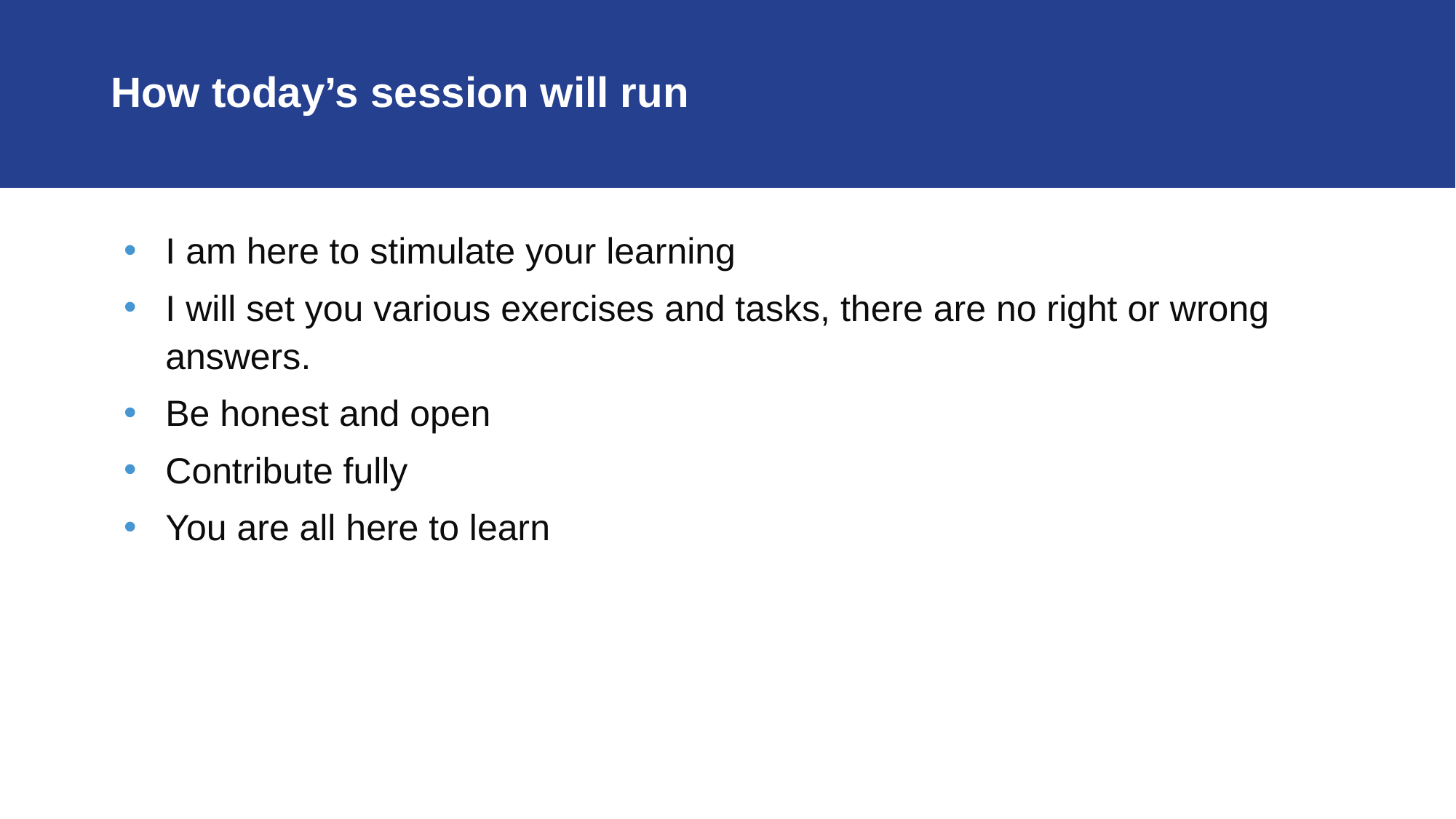

# How today’s session will run
I am here to stimulate your learning
I will set you various exercises and tasks, there are no right or wrong answers.
Be honest and open
Contribute fully
You are all here to learn